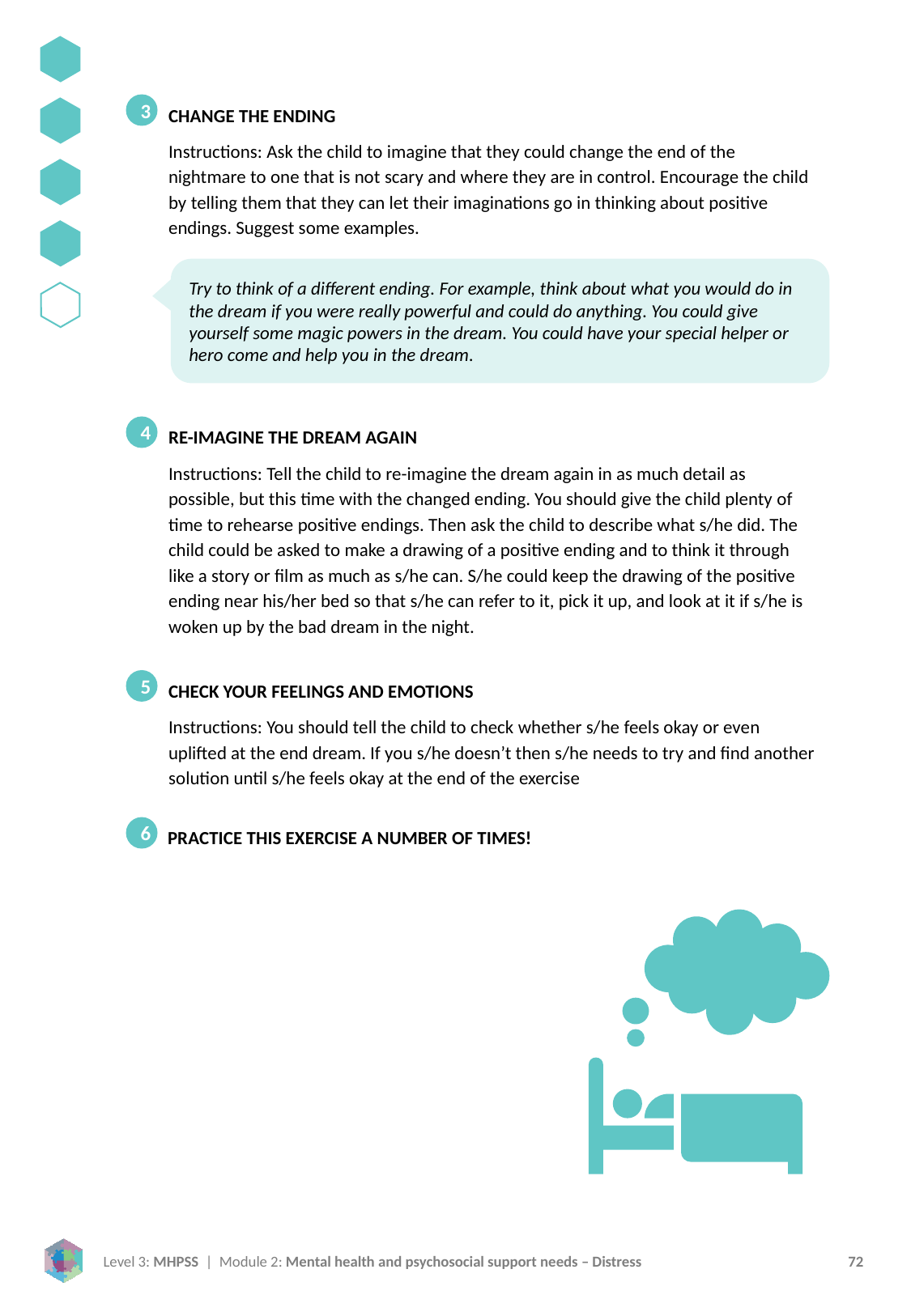

3
CHANGE THE ENDING
Instructions: Ask the child to imagine that they could change the end of the nightmare to one that is not scary and where they are in control. Encourage the child by telling them that they can let their imaginations go in thinking about positive endings. Suggest some examples.

Try to think of a different ending. For example, think about what you would do in the dream if you were really powerful and could do anything. You could give yourself some magic powers in the dream. You could have your special helper or hero come and help you in the dream.

4
RE-IMAGINE THE DREAM AGAIN
Instructions: Tell the child to re-imagine the dream again in as much detail as possible, but this time with the changed ending. You should give the child plenty of time to rehearse positive endings. Then ask the child to describe what s/he did. The child could be asked to make a drawing of a positive ending and to think it through like a story or film as much as s/he can. S/he could keep the drawing of the positive ending near his/her bed so that s/he can refer to it, pick it up, and look at it if s/he is woken up by the bad dream in the night.
5
CHECK YOUR FEELINGS AND EMOTIONS
Instructions: You should tell the child to check whether s/he feels okay or even uplifted at the end dream. If you s/he doesn’t then s/he needs to try and find another solution until s/he feels okay at the end of the exercise
6
PRACTICE THIS EXERCISE A NUMBER OF TIMES!